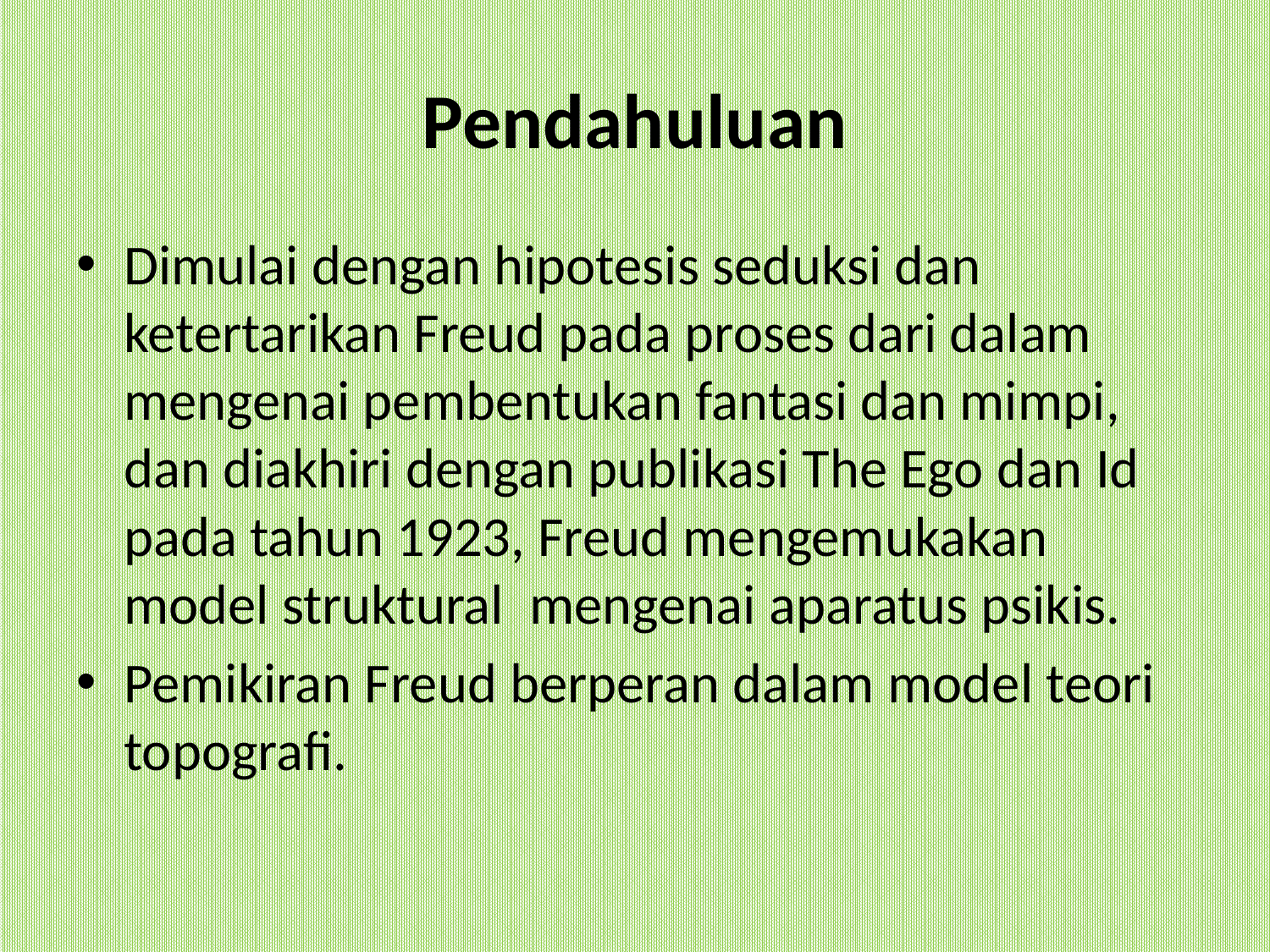

# Pendahuluan
Dimulai dengan hipotesis seduksi dan ketertarikan Freud pada proses dari dalam mengenai pembentukan fantasi dan mimpi, dan diakhiri dengan publikasi The Ego dan Id pada tahun 1923, Freud mengemukakan model struktural  mengenai aparatus psikis.
Pemikiran Freud berperan dalam model teori topografi.